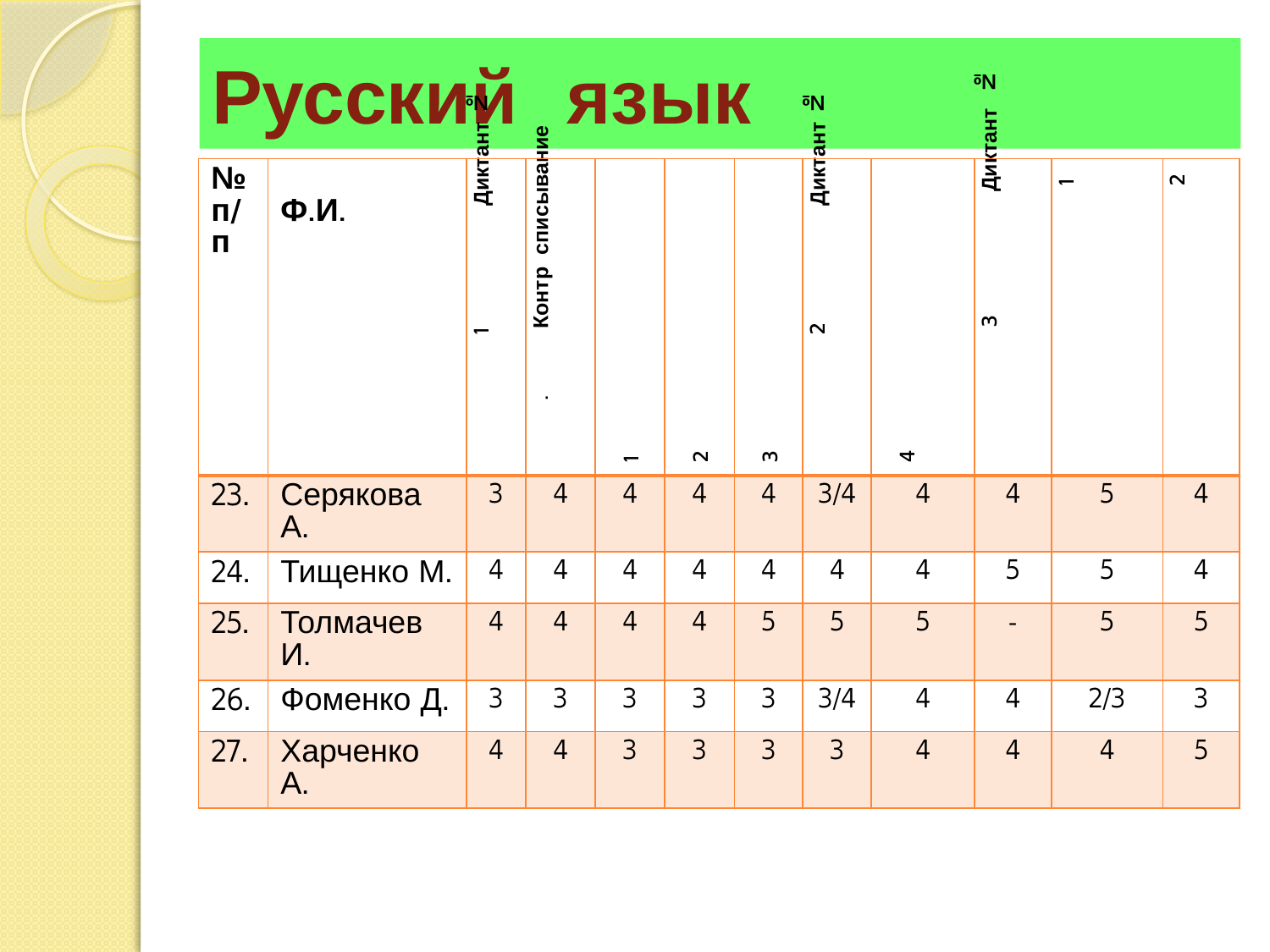

# Русский  язык
| № п/п | Ф.И. | Диктант № 1 | Контр. списывание | Проверочная работа № 1 | Проверочная работа № 2 | Проверочная работа № 3 | Диктант № 2 | Проверочная работа № 4 | Диктант № 3 | Словарный диктант № 1 | Словарный диктант № 2 |
| --- | --- | --- | --- | --- | --- | --- | --- | --- | --- | --- | --- |
| 23. | Серякова А. | 3 | 4 | 4 | 4 | 4 | 3/4 | 4 | 4 | 5 | 4 |
| 24. | Тищенко М. | 4 | 4 | 4 | 4 | 4 | 4 | 4 | 5 | 5 | 4 |
| 25. | Толмачев И. | 4 | 4 | 4 | 4 | 5 | 5 | 5 | - | 5 | 5 |
| 26. | Фоменко Д. | 3 | 3 | 3 | 3 | 3 | 3/4 | 4 | 4 | 2/3 | 3 |
| 27. | Харченко А. | 4 | 4 | 3 | 3 | 3 | 3 | 4 | 4 | 4 | 5 |